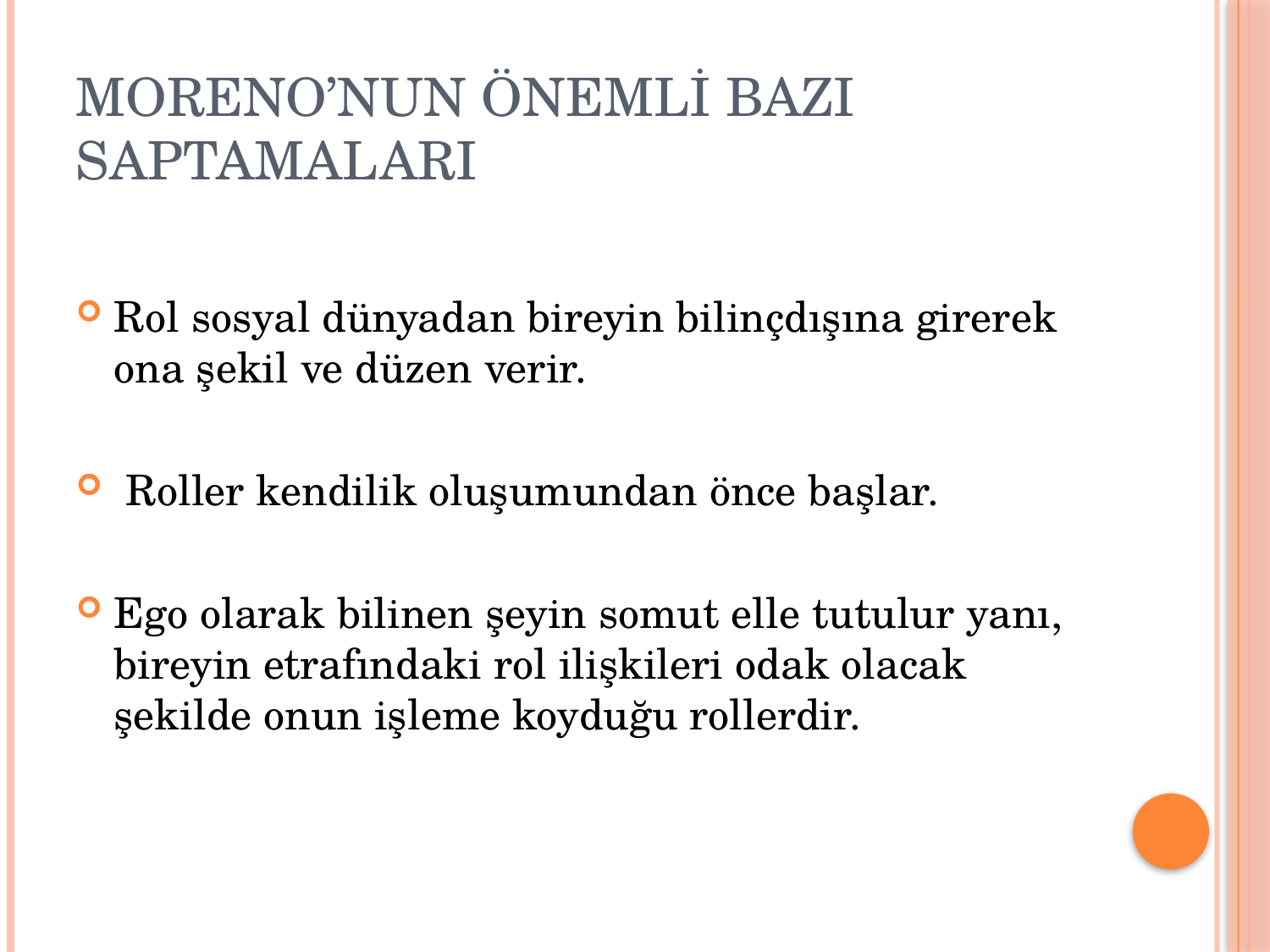

# Moreno’nun önemli bazı saptamaları

Rol sosyal dünyadan bireyin bilinçdışına girerek ona şekil ve düzen verir.

 Roller kendilik oluşumundan önce başlar.

Ego olarak bilinen şeyin somut elle tutulur yanı, bireyin etrafındaki rol ilişkileri odak olacak şekilde onun işleme koyduğu rollerdir.